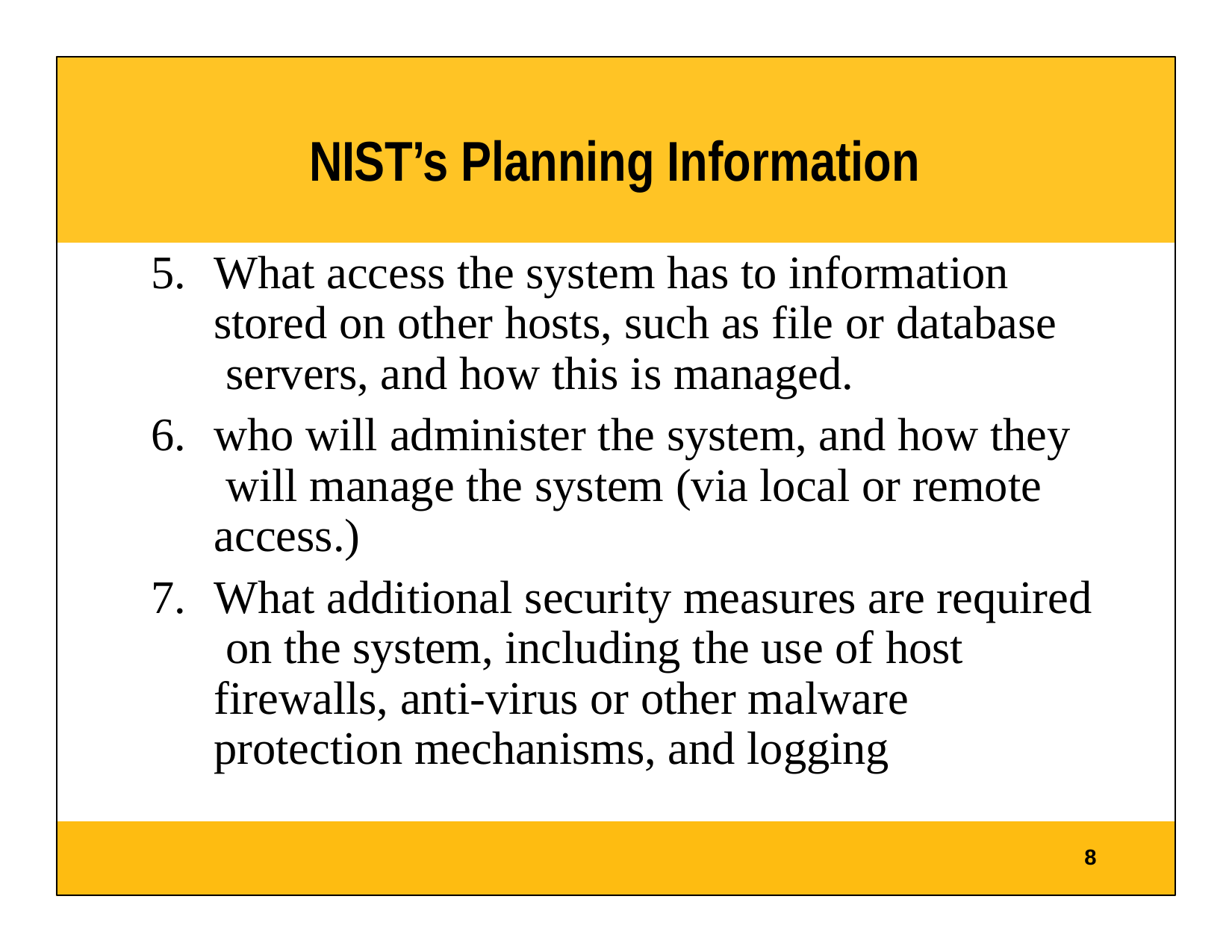

# NIST’s Planning Information
What access the system has to information  stored on other hosts, such as file or database  servers, and how this is managed.
who will administer the system, and how they  will manage the system (via local or remote  access.)
What additional security measures are required  on the system, including the use of host  firewalls, anti-virus or other malware  protection mechanisms, and logging
8